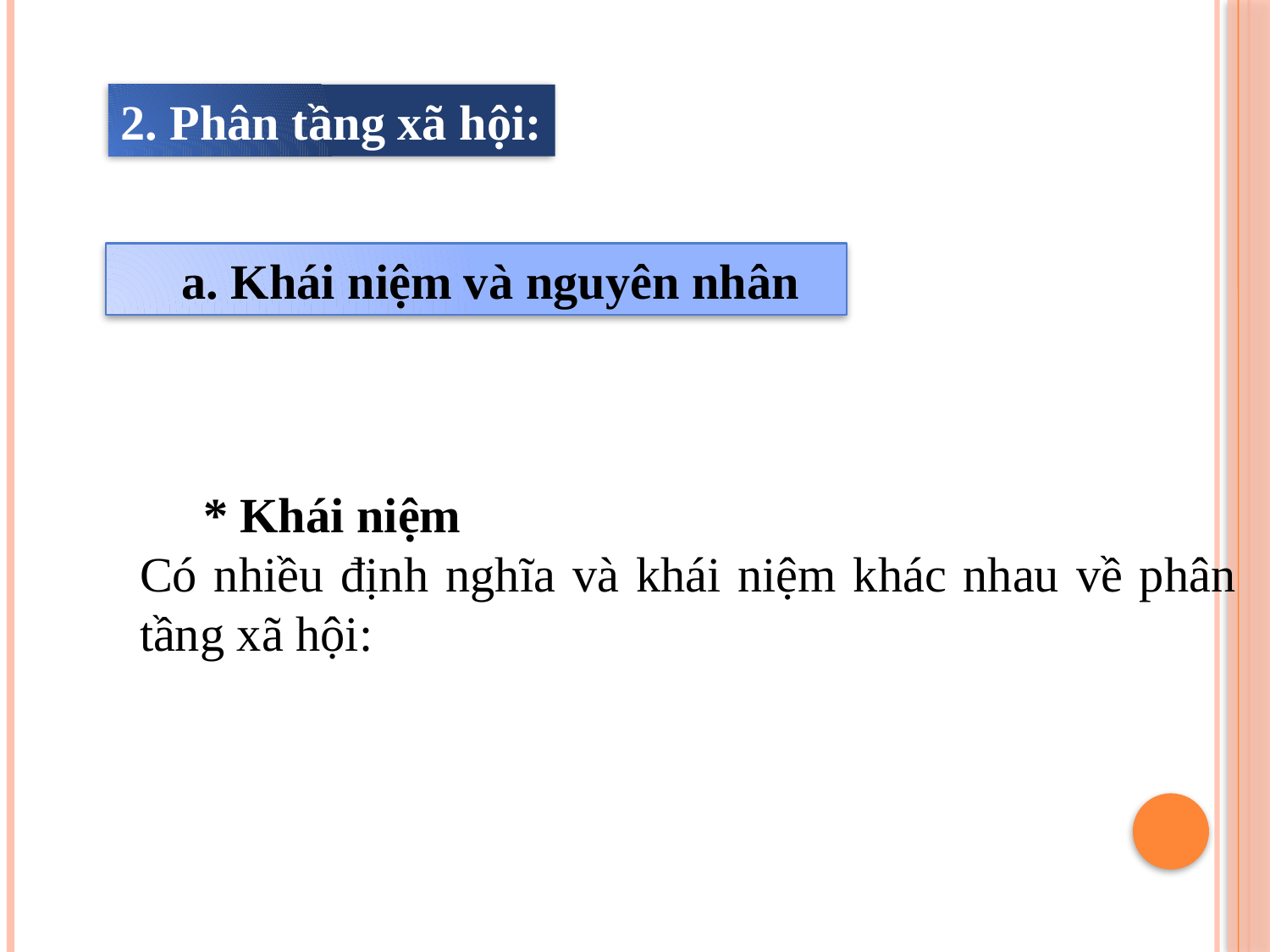

2. Phân tầng xã hội:
a. Khái niệm và nguyên nhân
* Khái niệm
Có nhiều định nghĩa và khái niệm khác nhau về phân tầng xã hội: